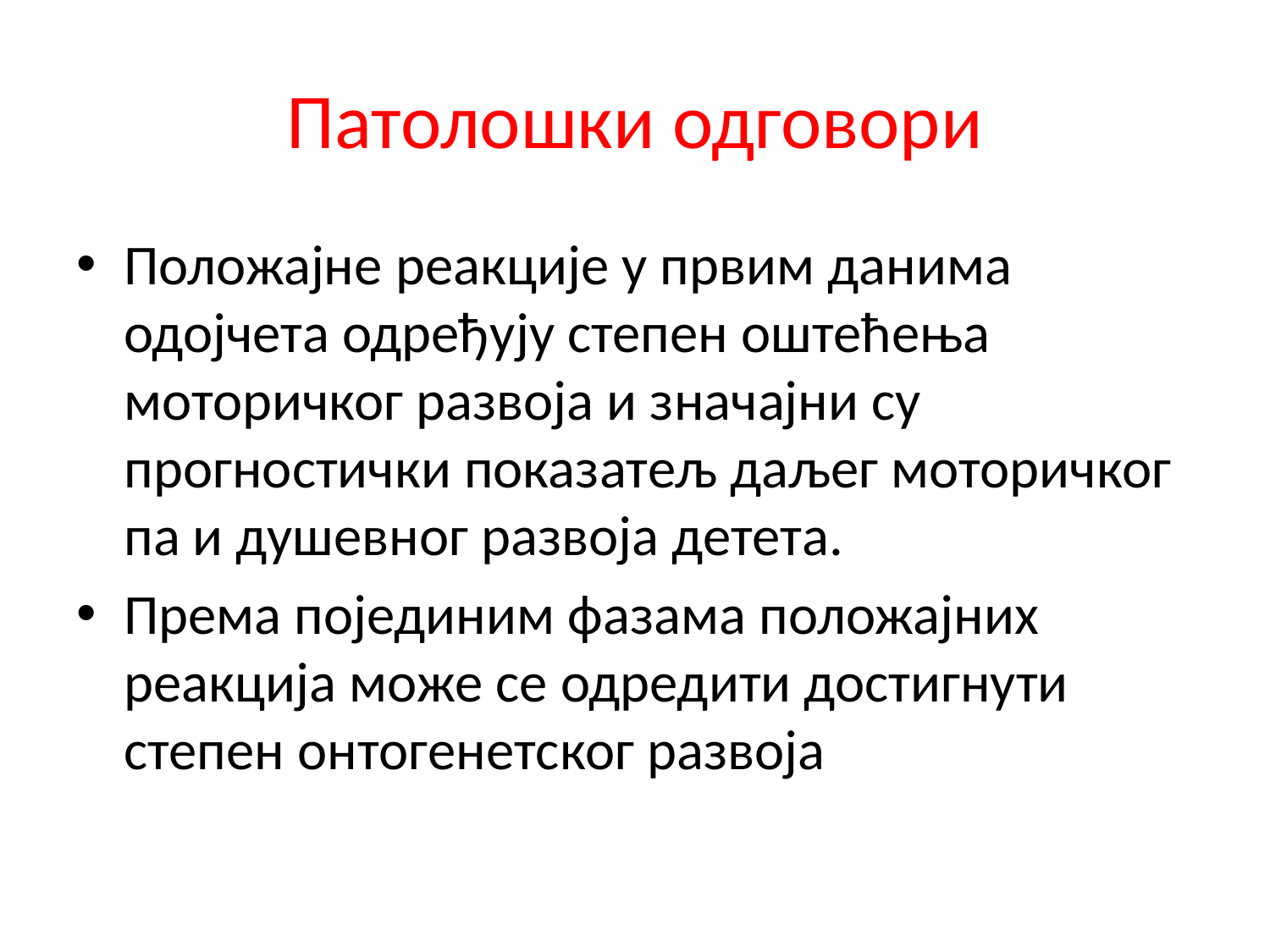

# Патолошки одговори
Положајне реакције у првим данима одојчета одређују степен оштећења моторичког развоја и значајни су прогностички показатељ даљег моторичког па и душевног развоја детета.
Према појединим фазама положајних реакција може се одредити достигнути степен онтогенетског развоја